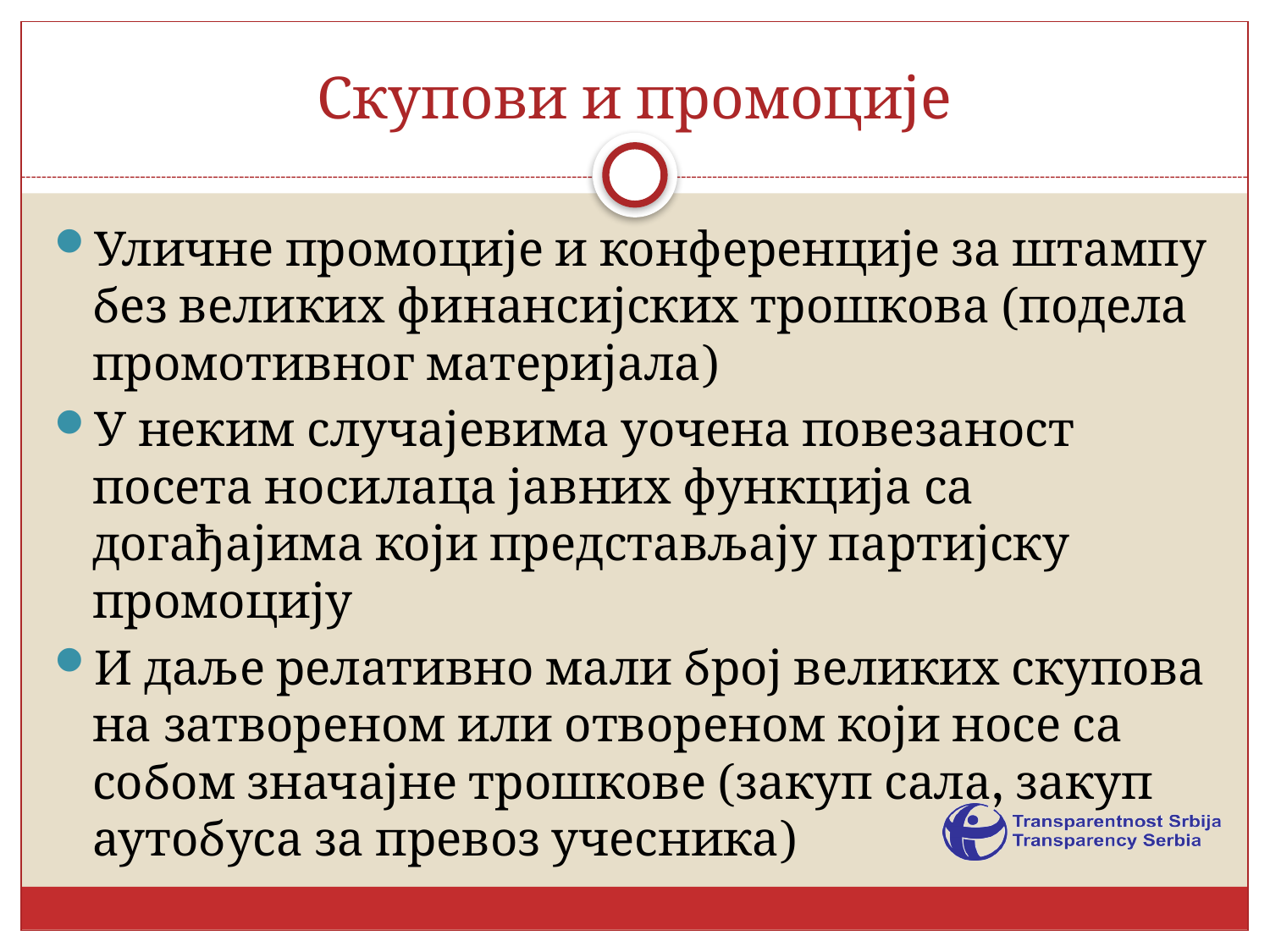

# Скупови и промоције
Уличне промоције и конференције за штампу без великих финансијских трошкова (подела промотивног материјала)
У неким случајевима уочена повезаност посета носилаца јавних функција са догађајима који представљају партијску промоцију
И даље релативно мали број великих скупова на затвореном или отвореном који носе са собом значајне трошкове (закуп сала, закуп аутобуса за превоз учесника)